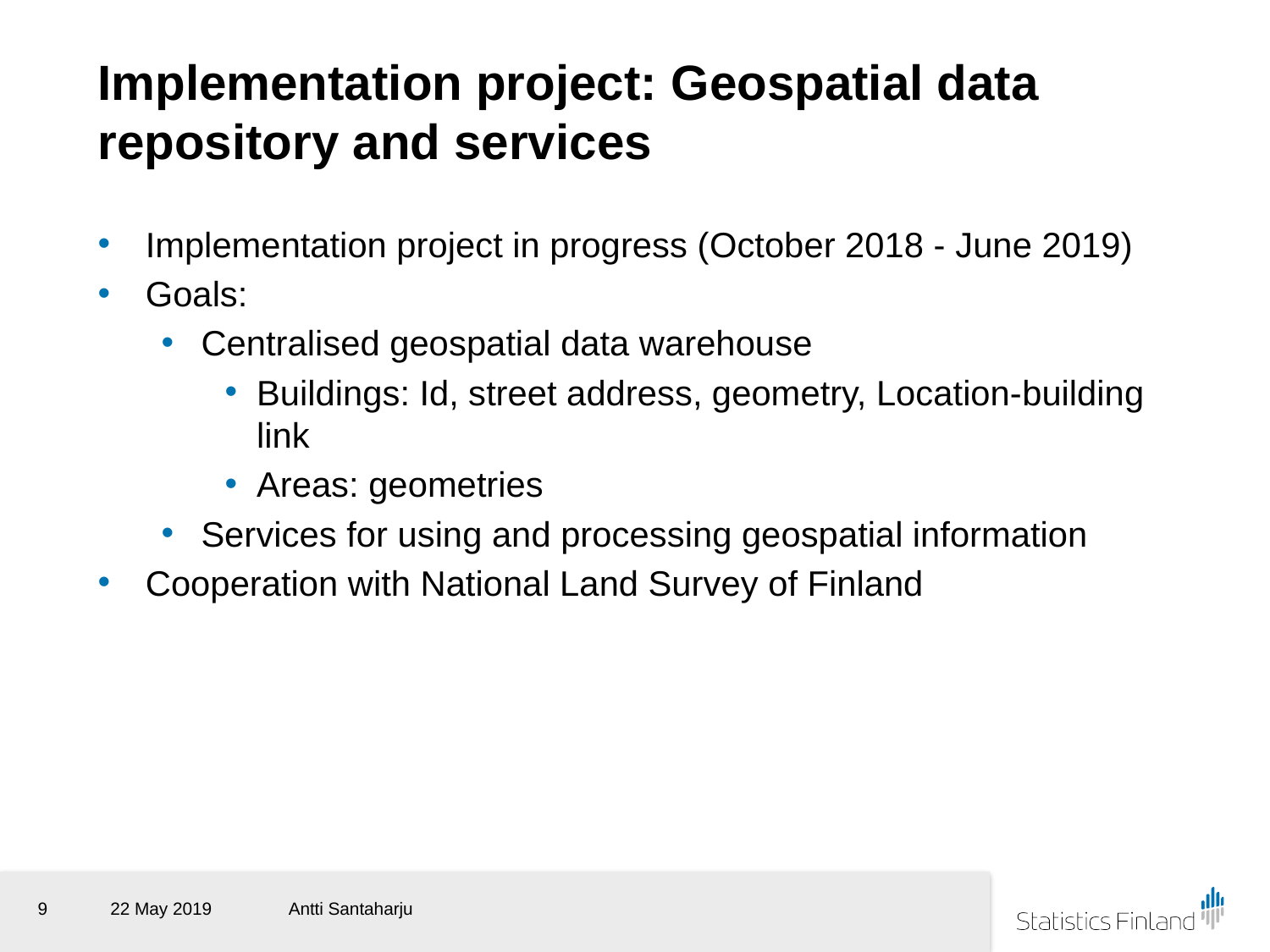

# Implementation project: Geospatial data repository and services
Implementation project in progress (October 2018 - June 2019)
Goals:
Centralised geospatial data warehouse
Buildings: Id, street address, geometry, Location-building link
Areas: geometries
Services for using and processing geospatial information
Cooperation with National Land Survey of Finland
9
22 May 2019
Antti Santaharju